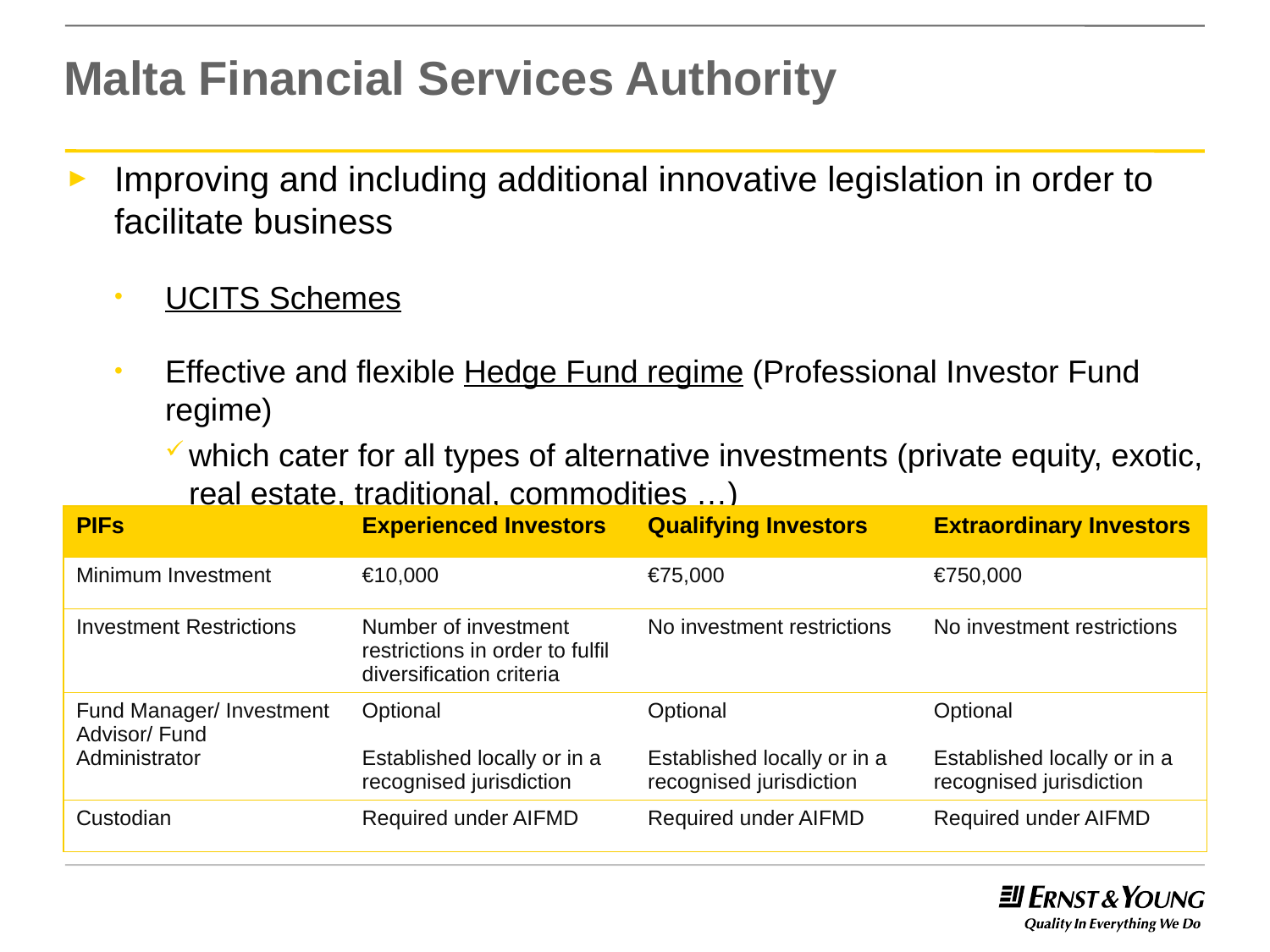

# Malta Financial Services Authority
Improving and including additional innovative legislation in order to facilitate business

UCITS Schemes

Effective and flexible Hedge Fund regime (Professional Investor Fund regime)
which cater for all types of alternative investments (private equity, exotic, real estate, traditional, commodities …)

| PIFs | Experienced Investors | Qualifying Investors | Extraordinary Investors |
| --- | --- | --- | --- |
| Minimum Investment | €10,000 | €75,000 | €750,000 |
| Investment Restrictions | Number of investment restrictions in order to fulfil diversification criteria | No investment restrictions | No investment restrictions |
| Fund Manager/ Investment Advisor/ Fund Administrator | Optional Established locally or in a recognised jurisdiction | Optional Established locally or in a recognised jurisdiction | Optional Established locally or in a recognised jurisdiction |
| Custodian | Required under AIFMD | Required under AIFMD | Required under AIFMD |